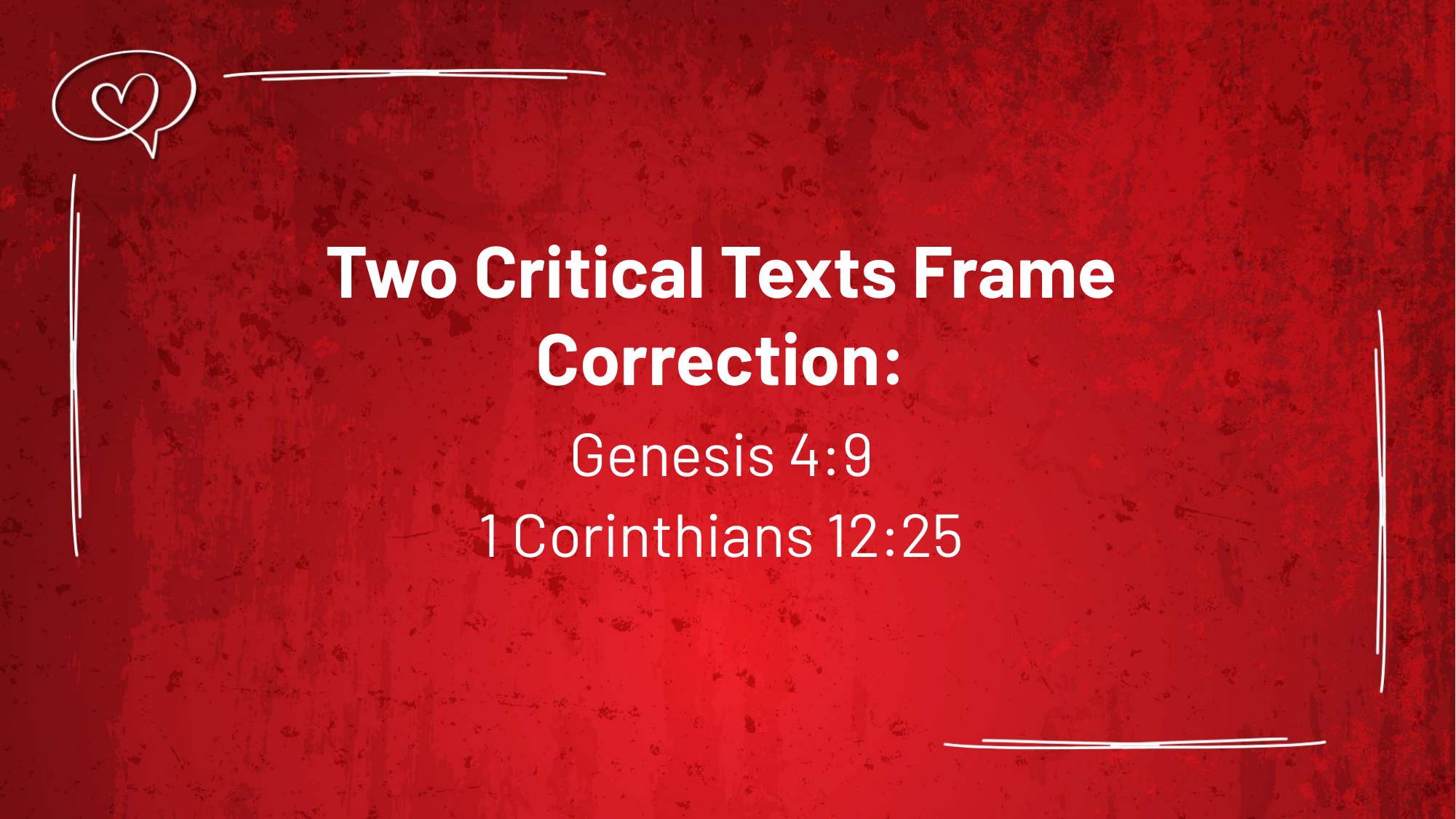

Two Critical Texts Frame Correction:
Genesis 4:9
1 Corinthians 12:25